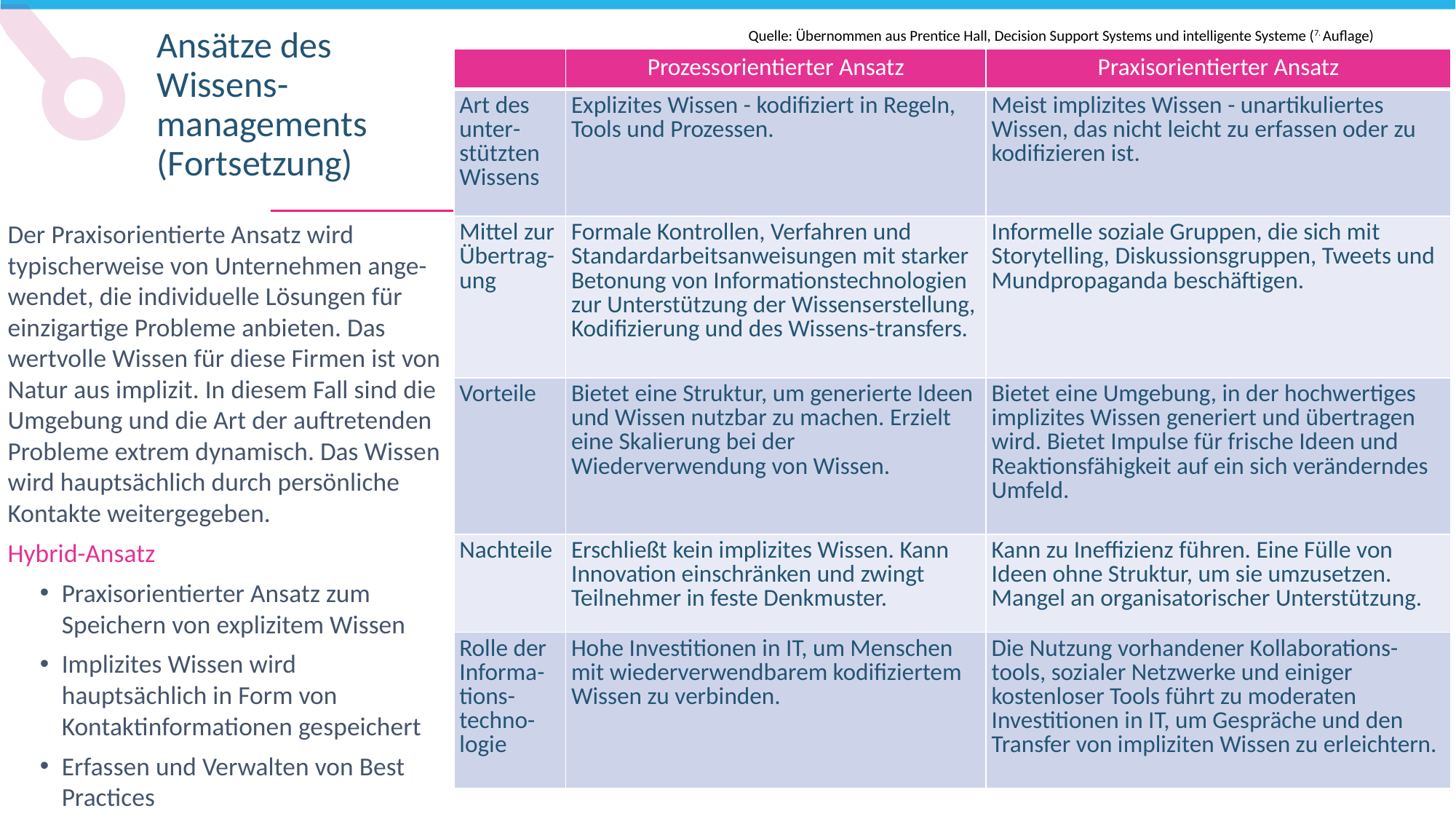

Ansätze des Wissens-managements (Fortsetzung)
Quelle: Übernommen aus Prentice Hall, Decision Support Systems und intelligente Systeme (7. Auflage)
|  | Prozessorientierter Ansatz | Praxisorientierter Ansatz |
| --- | --- | --- |
| Art des unter-stützten Wissens | Explizites Wissen - kodifiziert in Regeln, Tools und Prozessen. | Meist implizites Wissen - unartikuliertes Wissen, das nicht leicht zu erfassen oder zu kodifizieren ist. |
| Mittel zur Übertrag-ung | Formale Kontrollen, Verfahren und Standardarbeitsanweisungen mit starker Betonung von Informationstechnologien zur Unterstützung der Wissenserstellung, Kodifizierung und des Wissens-transfers. | Informelle soziale Gruppen, die sich mit Storytelling, Diskussionsgruppen, Tweets und Mundpropaganda beschäftigen. |
| Vorteile | Bietet eine Struktur, um generierte Ideen und Wissen nutzbar zu machen. Erzielt eine Skalierung bei der Wiederverwendung von Wissen. | Bietet eine Umgebung, in der hochwertiges implizites Wissen generiert und übertragen wird. Bietet Impulse für frische Ideen und Reaktionsfähigkeit auf ein sich veränderndes Umfeld. |
| Nachteile | Erschließt kein implizites Wissen. Kann Innovation einschränken und zwingt Teilnehmer in feste Denkmuster. | Kann zu Ineffizienz führen. Eine Fülle von Ideen ohne Struktur, um sie umzusetzen. Mangel an organisatorischer Unterstützung. |
| Rolle der Informa-tions-techno-logie | Hohe Investitionen in IT, um Menschen mit wiederverwendbarem kodifiziertem Wissen zu verbinden. | Die Nutzung vorhandener Kollaborations-tools, sozialer Netzwerke und einiger kostenloser Tools führt zu moderaten Investitionen in IT, um Gespräche und den Transfer von impliziten Wissen zu erleichtern. |
Der Praxisorientierte Ansatz wird typischerweise von Unternehmen ange-wendet, die individuelle Lösungen für einzigartige Probleme anbieten. Das wertvolle Wissen für diese Firmen ist von Natur aus implizit. In diesem Fall sind die Umgebung und die Art der auftretenden Probleme extrem dynamisch. Das Wissen wird hauptsächlich durch persönliche Kontakte weitergegeben.
Hybrid-Ansatz
Praxisorientierter Ansatz zum Speichern von explizitem Wissen
Implizites Wissen wird hauptsächlich in Form von Kontaktinformationen gespeichert
Erfassen und Verwalten von Best Practices